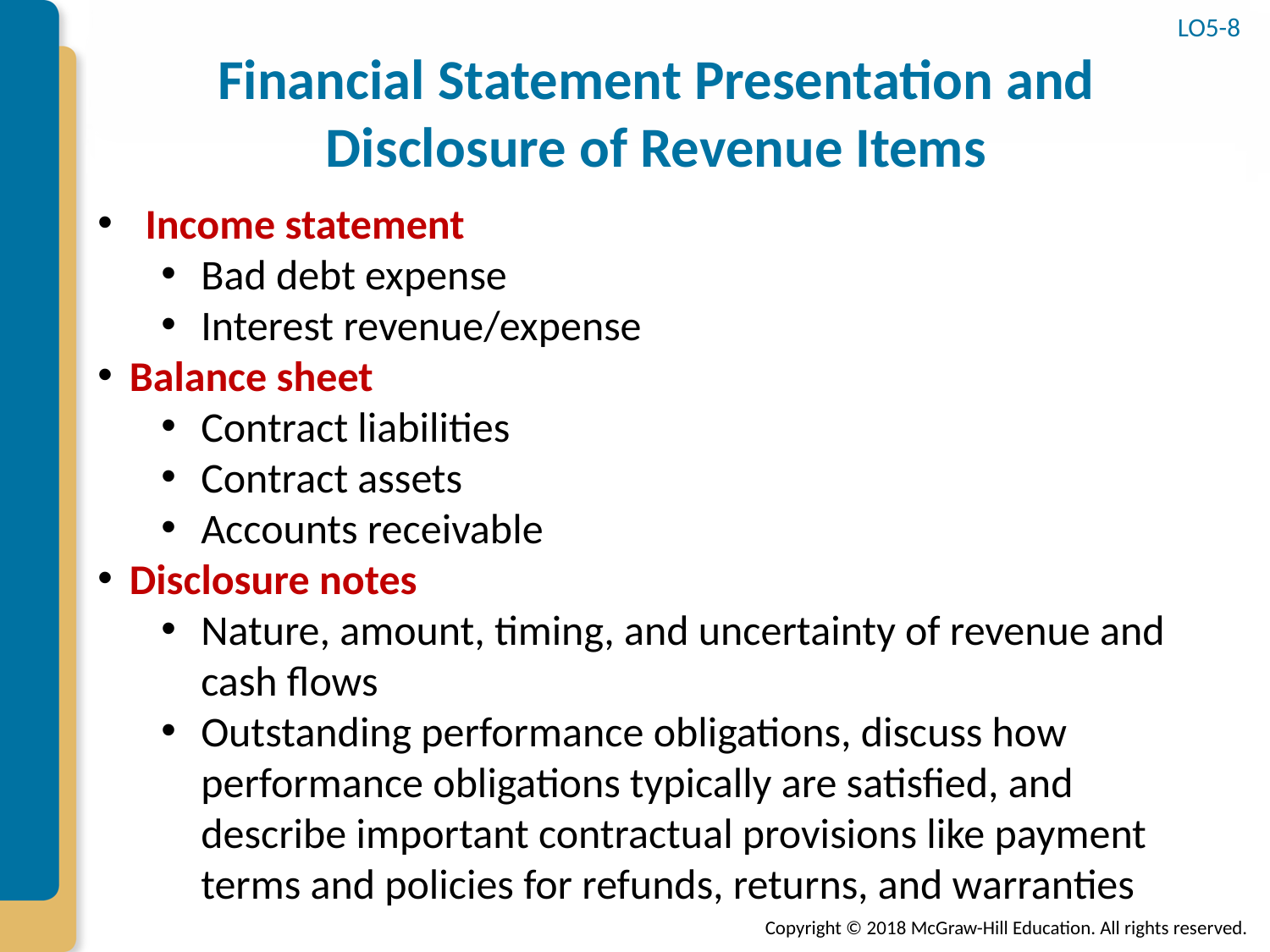

LO5-8
# Financial Statement Presentation and Disclosure of Revenue Items
Income statement
Bad debt expense
Interest revenue/expense
Balance sheet
Contract liabilities
Contract assets
Accounts receivable
Disclosure notes
Nature, amount, timing, and uncertainty of revenue and cash flows
Outstanding performance obligations, discuss how performance obligations typically are satisfied, and describe important contractual provisions like payment terms and policies for refunds, returns, and warranties